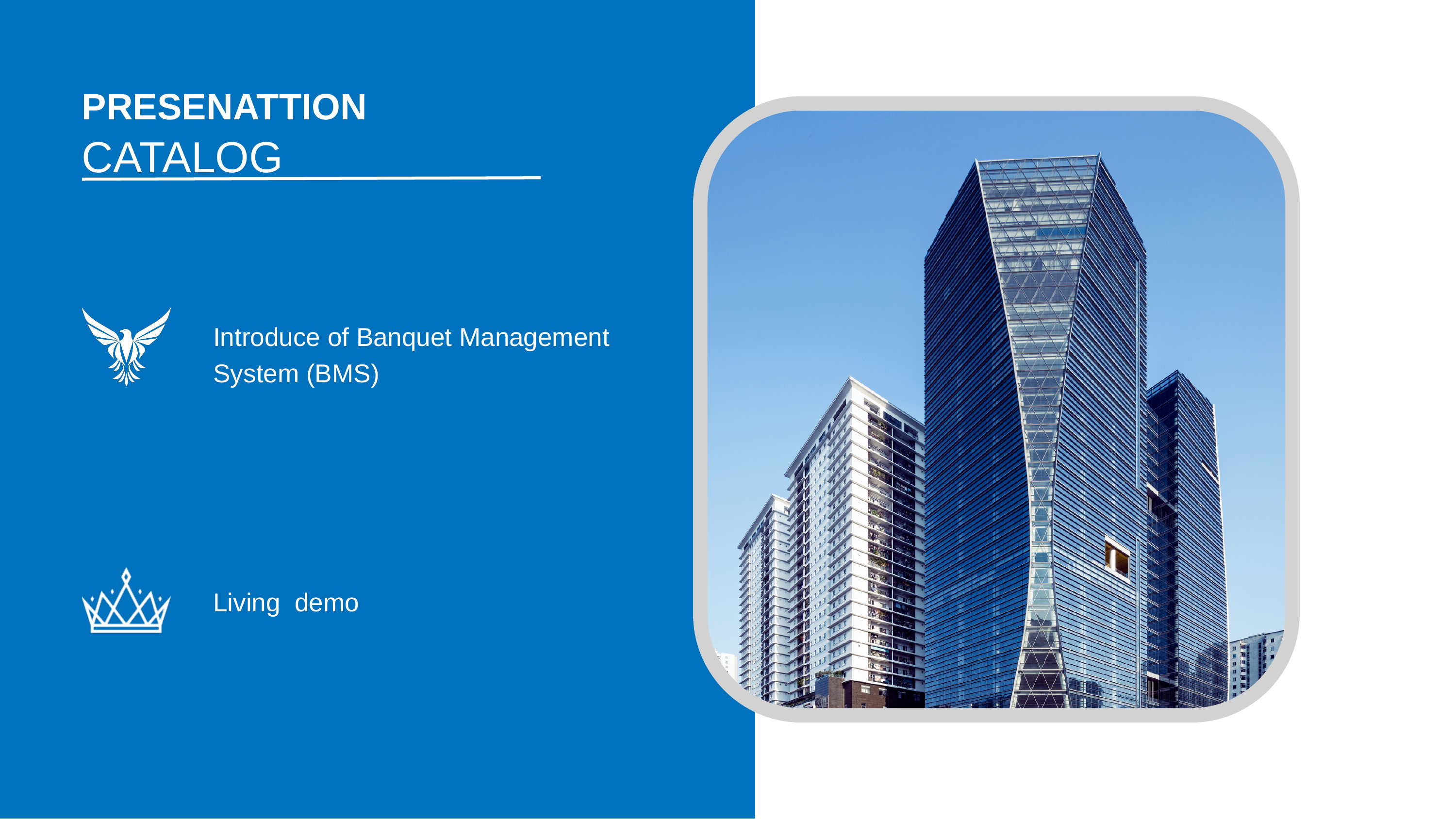

PRESENATTION

CATALOG

Introduce of Banquet Management System (BMS)

Living  demo